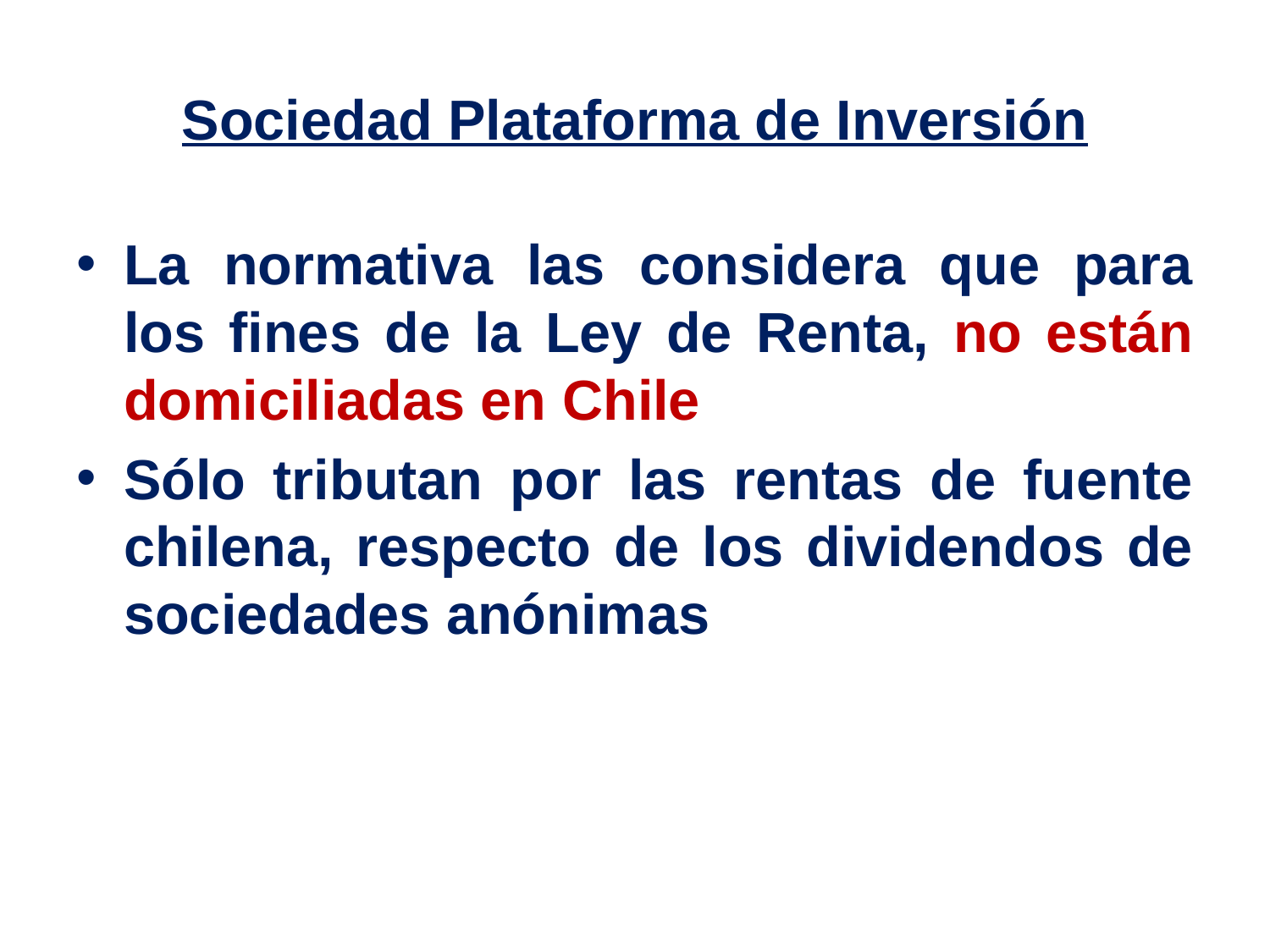

# Sociedad Plataforma de Inversión
La normativa las considera que para los fines de la Ley de Renta, no están domiciliadas en Chile
Sólo tributan por las rentas de fuente chilena, respecto de los dividendos de sociedades anónimas